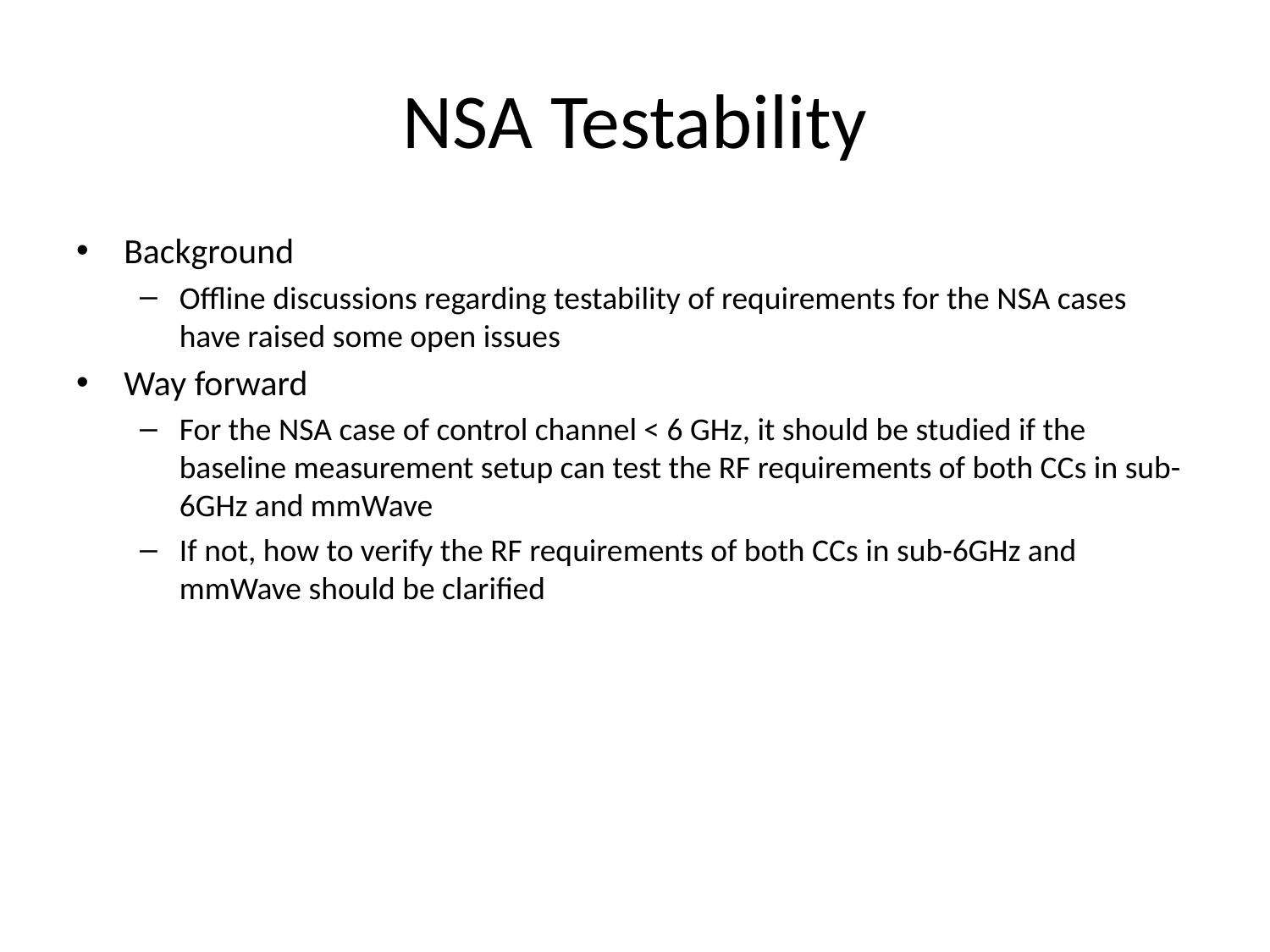

# NSA Testability
Background
Offline discussions regarding testability of requirements for the NSA cases have raised some open issues
Way forward
For the NSA case of control channel < 6 GHz, it should be studied if the baseline measurement setup can test the RF requirements of both CCs in sub-6GHz and mmWave
If not, how to verify the RF requirements of both CCs in sub-6GHz and mmWave should be clarified